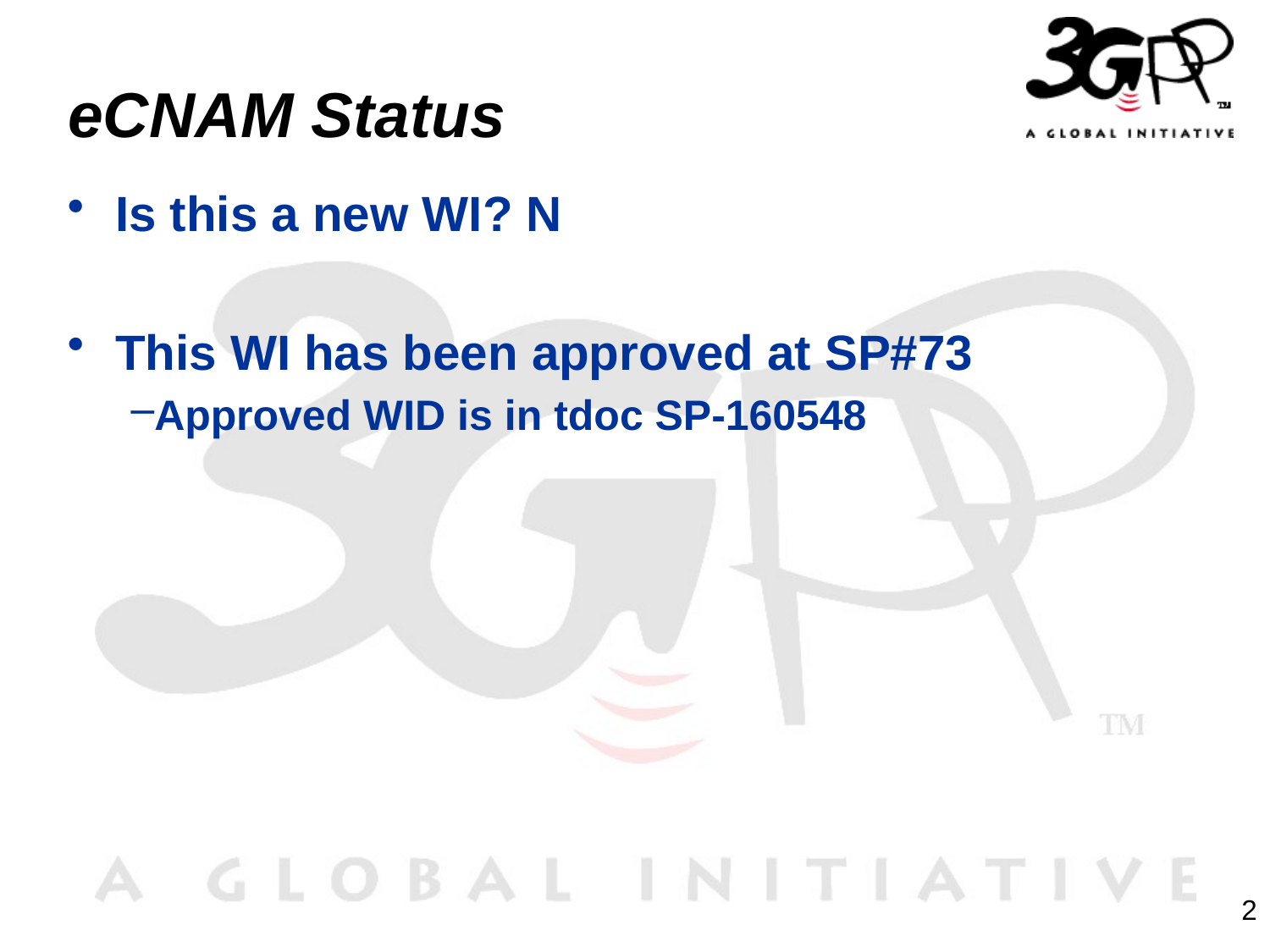

# eCNAM Status
Is this a new WI? N

This WI has been approved at SP#73
Approved WID is in tdoc SP-160548

2